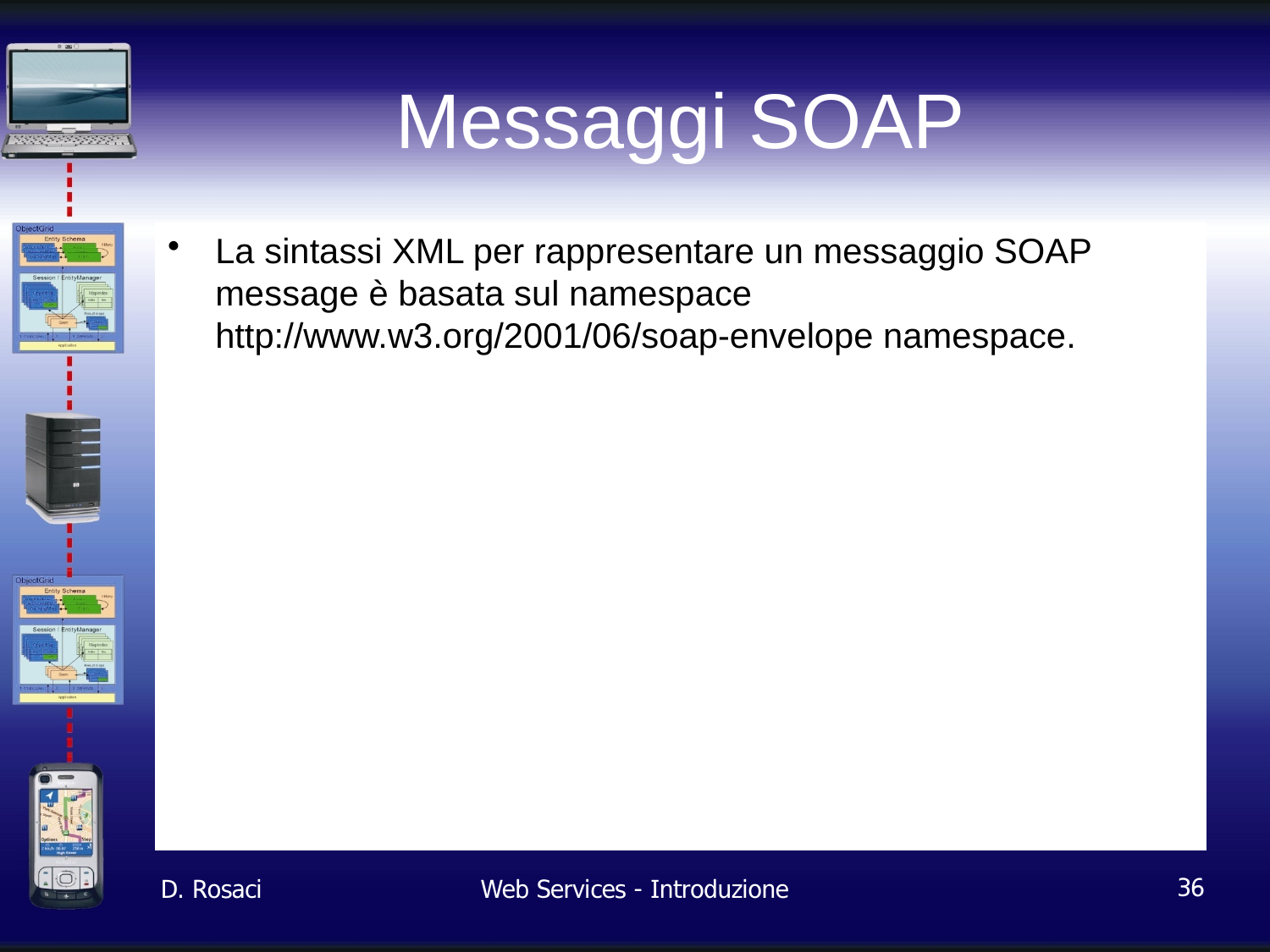

# Messaggi SOAP
La sintassi XML per rappresentare un messaggio SOAP message è basata sul namespace http://www.w3.org/2001/06/soap-envelope namespace.
D. Rosaci
Web Services - Introduzione